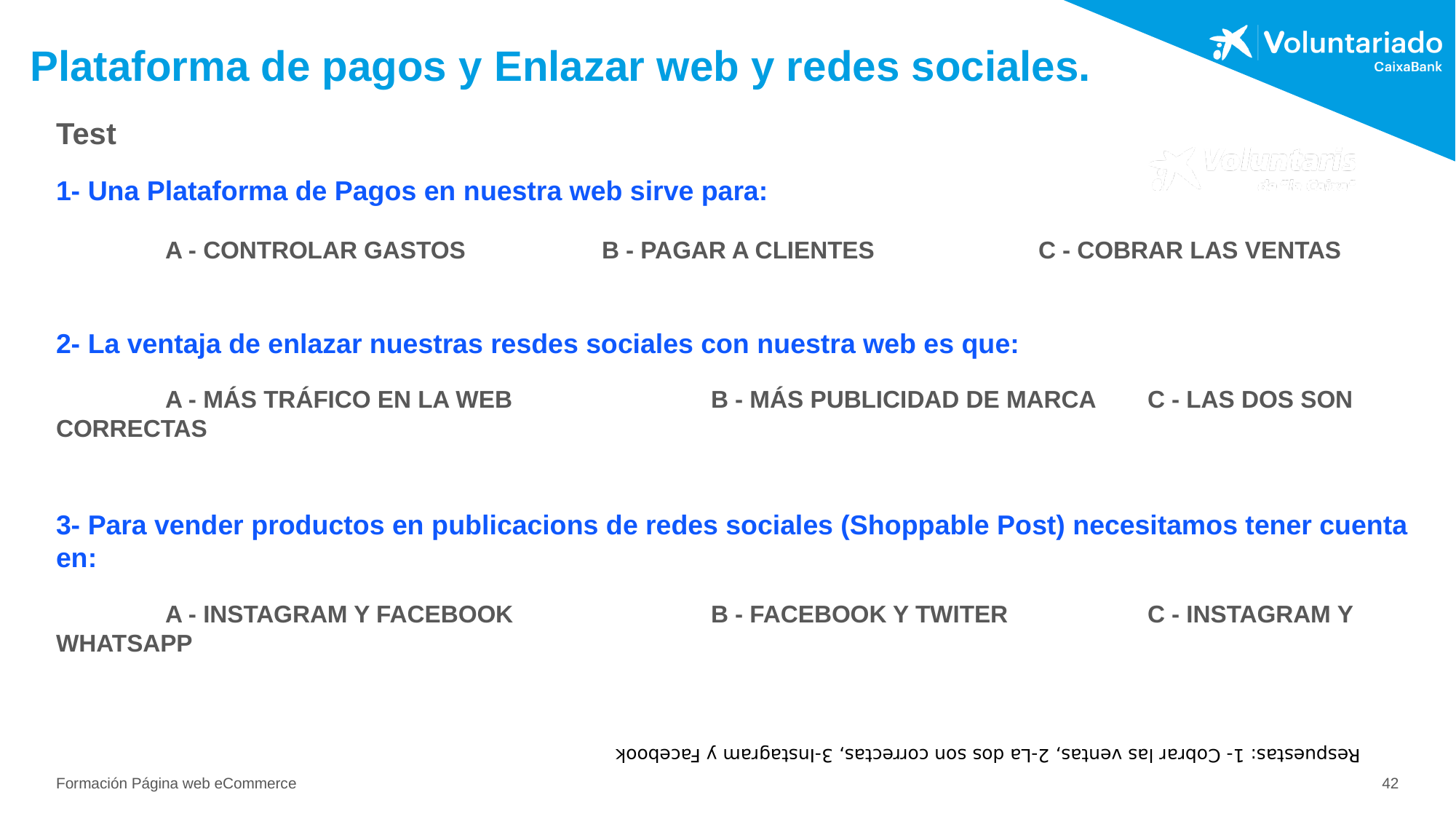

# Plataforma de pagos y Enlazar web y redes sociales.
Test

1- Una Plataforma de Pagos en nuestra web sirve para:

	A - CONTROLAR GASTOS		B - PAGAR A CLIENTES		C - COBRAR LAS VENTAS

2- La ventaja de enlazar nuestras resdes sociales con nuestra web es que:

	A - MÁS TRÁFICO EN LA WEB	 	B - MÁS PUBLICIDAD DE MARCA	C - LAS DOS SON CORRECTAS

3- Para vender productos en publicacions de redes sociales (Shoppable Post) necesitamos tener cuenta en:

	A - INSTAGRAM Y FACEBOOK		B - FACEBOOK Y TWITER		C - INSTAGRAM Y WHATSAPP
Respuestas: 1- Cobrar las ventas, 2-La dos son correctas, 3-Instagram y Facebook